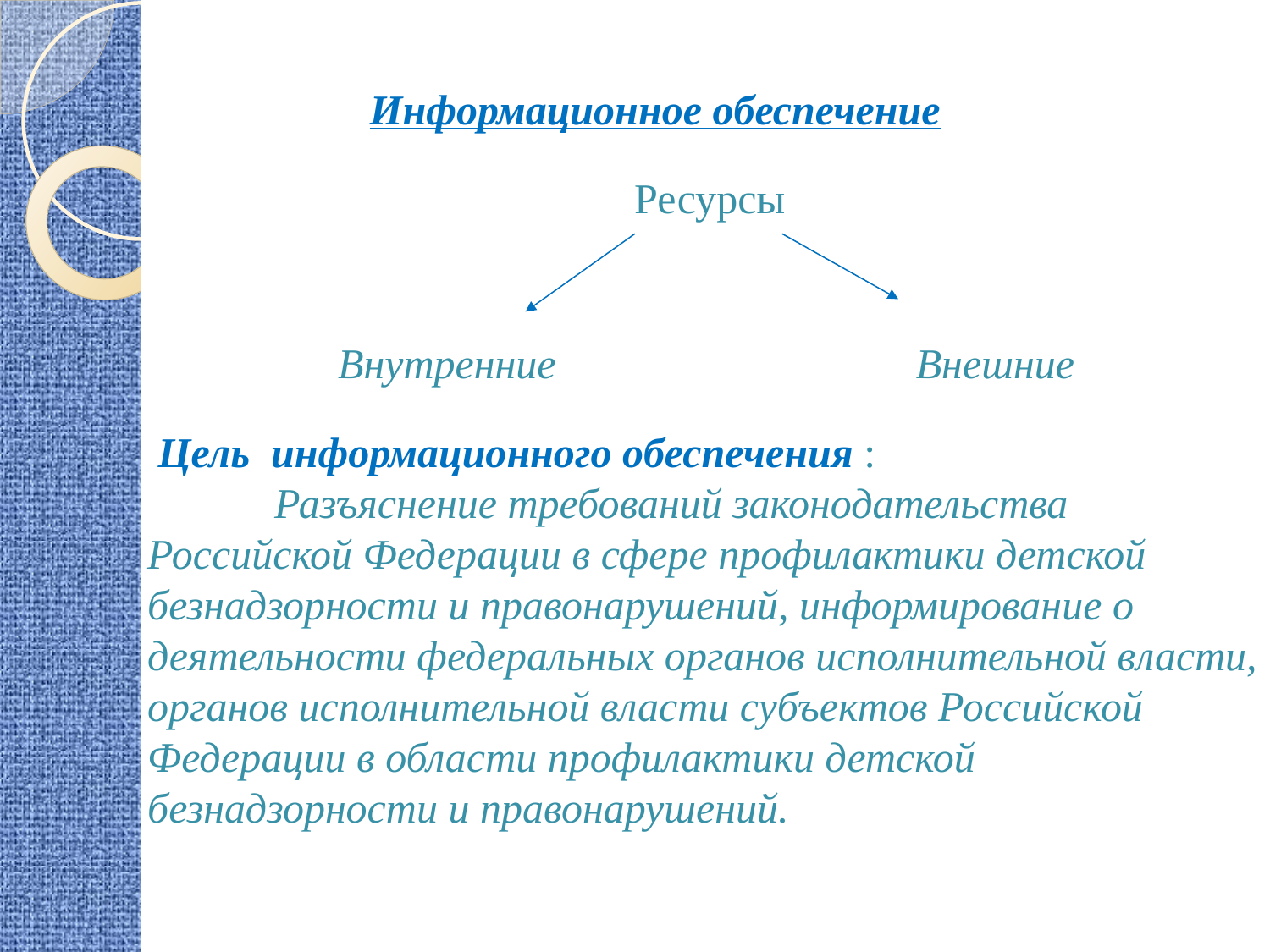

Информационное обеспечение

                                              Ресурсы

                  Внутренние                                  Внешние

 Цель  информационного обеспечения :
 	Разъяснение требований законодательства Российской Федерации в сфере профилактики детской безнадзорности и правонарушений, информирование о деятельности федеральных органов исполнительной власти, органов исполнительной власти субъектов Российской Федерации в области профилактики детской безнадзорности и правонарушений.